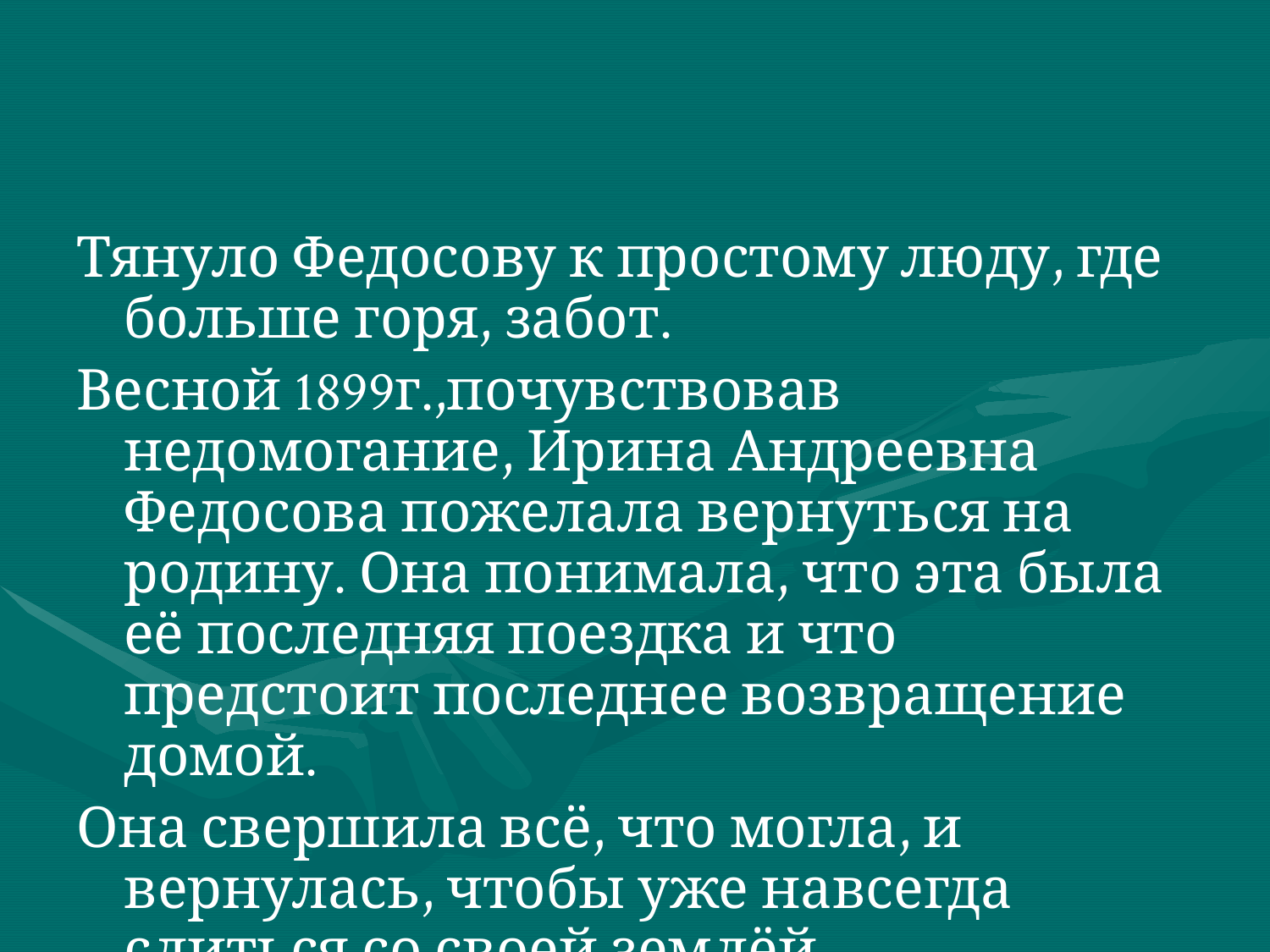

Тянуло Федосову к простому люду, где больше горя, забот.
Весной 1899г.,почувствовав недомогание, Ирина Андреевна  Федосова пожелала вернуться на родину. Она понимала, что эта была её последняя поездка и что предстоит последнее возвращение домой.
Она свершила всё, что могла, и вернулась, чтобы уже навсегда слиться со своей землёй...